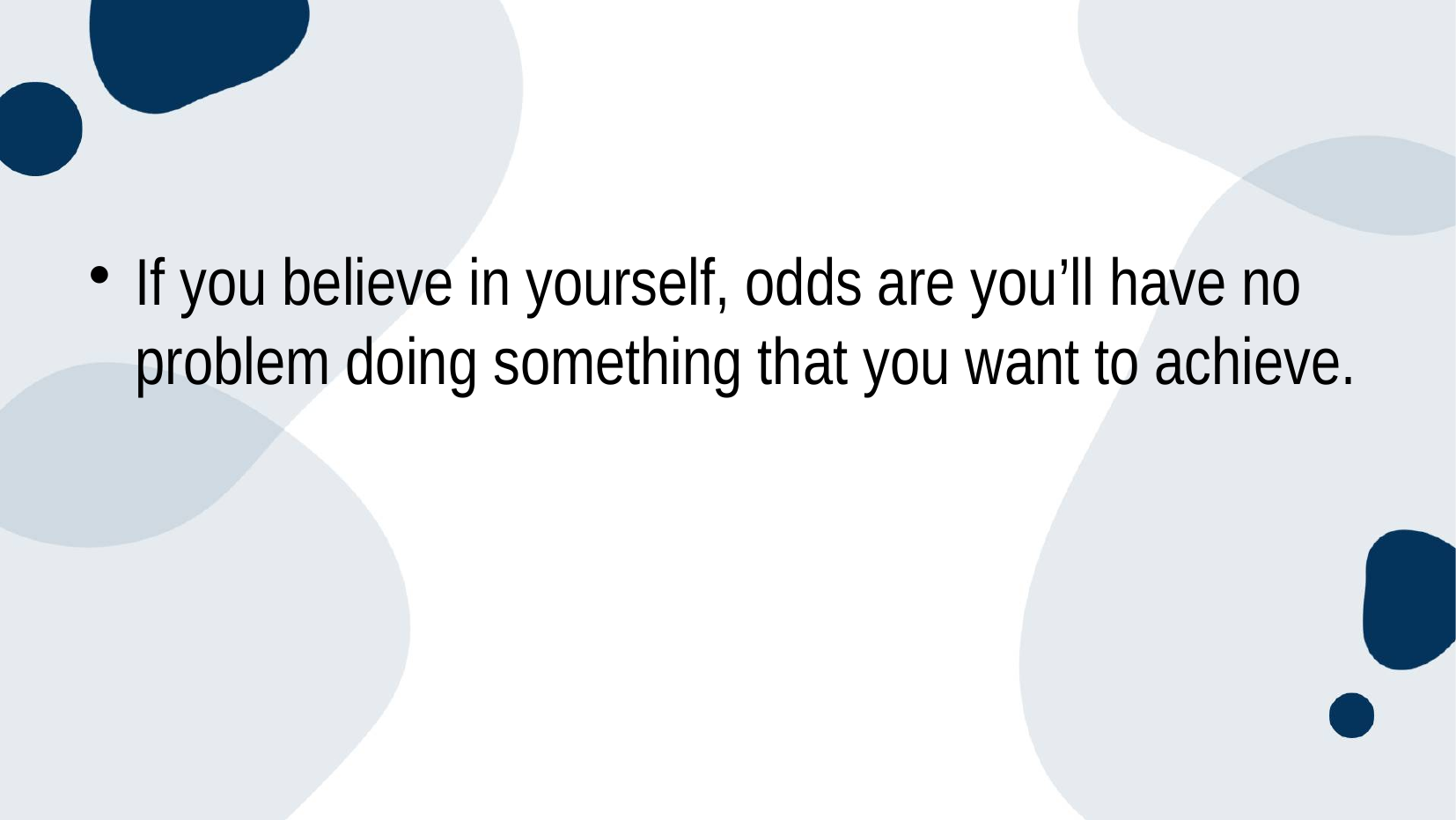

#
If you believe in yourself, odds are you’ll have no problem doing something that you want to achieve.